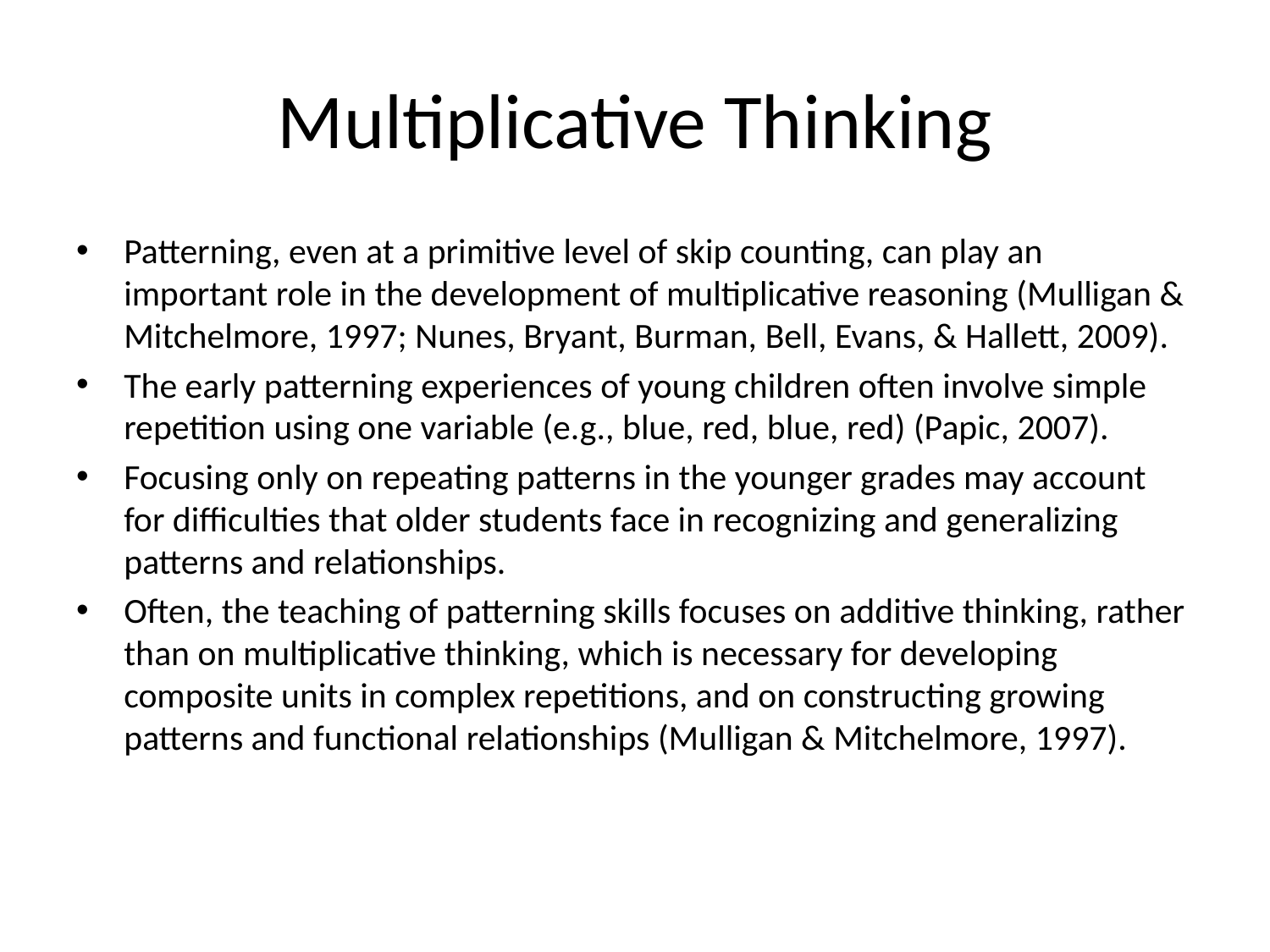

# Multiplicative Thinking
Patterning, even at a primitive level of skip counting, can play an important role in the development of multiplicative reasoning (Mulligan & Mitchelmore, 1997; Nunes, Bryant, Burman, Bell, Evans, & Hallett, 2009).
The early patterning experiences of young children often involve simple repetition using one variable (e.g., blue, red, blue, red) (Papic, 2007).
Focusing only on repeating patterns in the younger grades may account for difficulties that older students face in recognizing and generalizing patterns and relationships.
Often, the teaching of patterning skills focuses on additive thinking, rather than on multiplicative thinking, which is necessary for developing composite units in complex repetitions, and on constructing growing patterns and functional relationships (Mulligan & Mitchelmore, 1997).